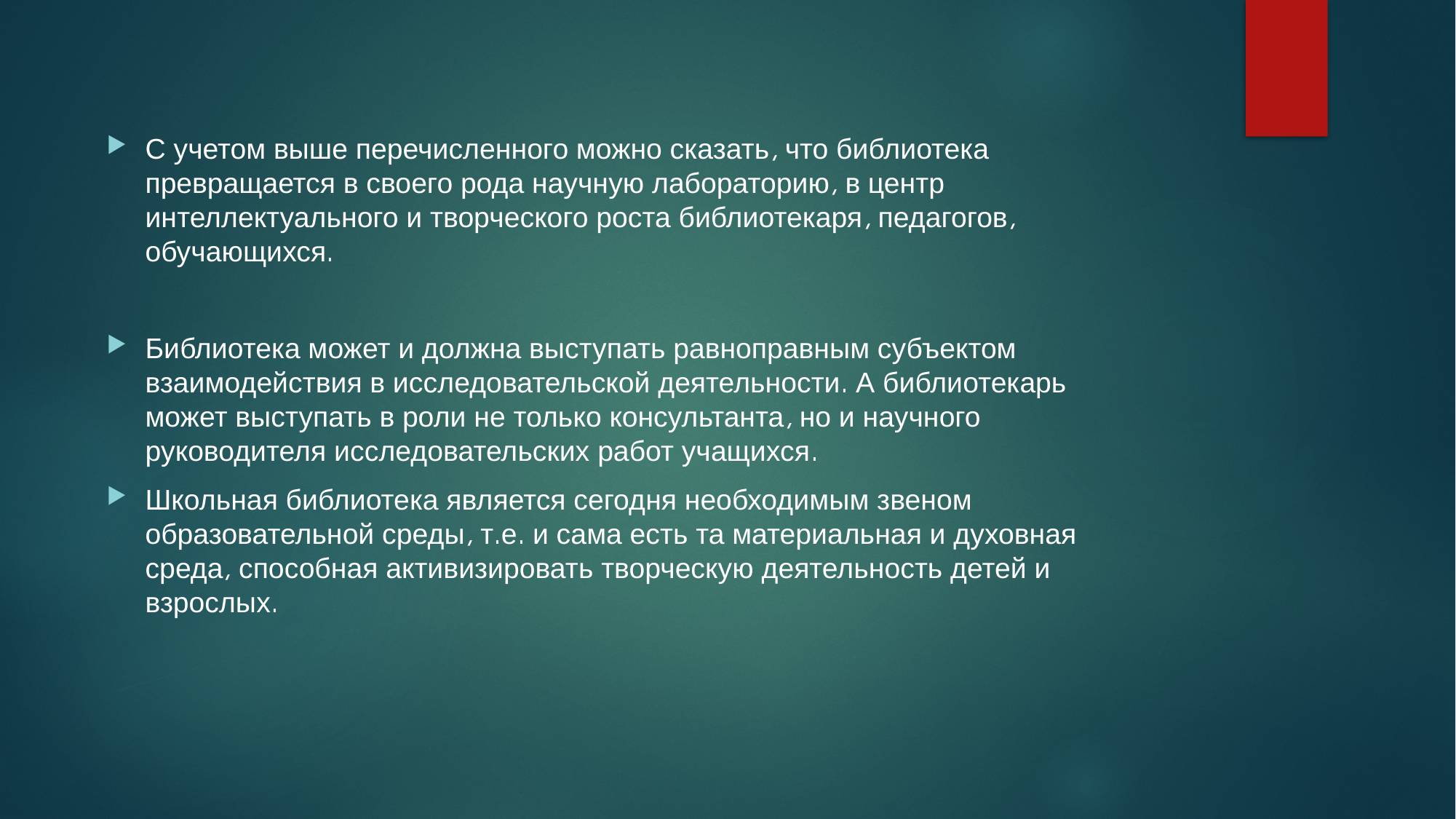

С учетом выше перечисленного можно сказать, что библиотека превращается в своего рода научную лабораторию, в центр интеллектуального и творческого роста библиотекаря, педагогов, обучающихся.

Библиотека может и должна выступать равноправным субъектом взаимодействия в исследовательской деятельности. А библиотекарь может выступать в роли не только консультанта, но и научного руководителя исследовательских работ учащихся.
Школьная библиотека является сегодня необходимым звеном образовательной среды, т.е. и сама есть та материальная и духовная среда, способная активизировать творческую деятельность детей и взрослых.